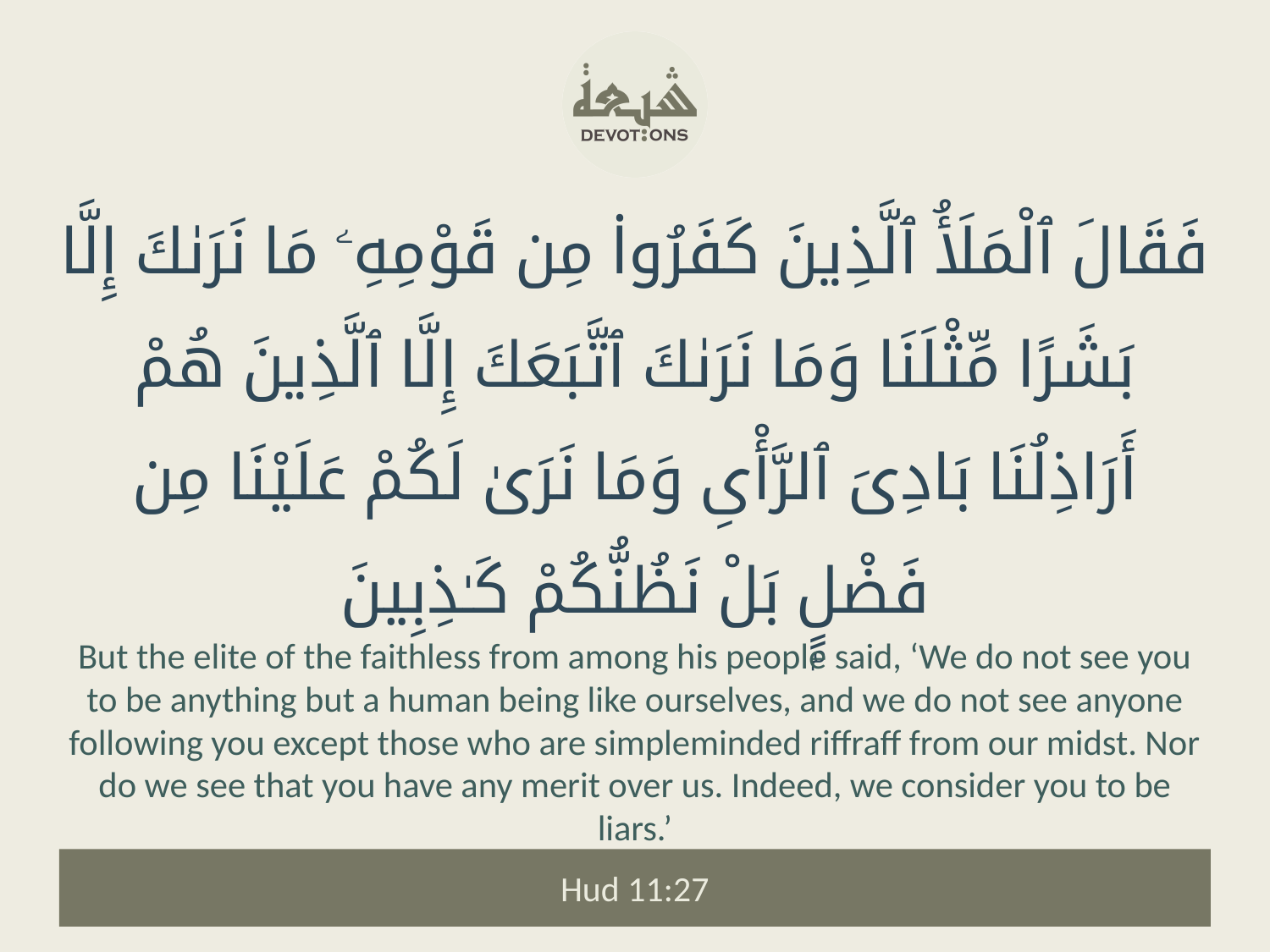

فَقَالَ ٱلْمَلَأُ ٱلَّذِينَ كَفَرُوا۟ مِن قَوْمِهِۦ مَا نَرَىٰكَ إِلَّا بَشَرًا مِّثْلَنَا وَمَا نَرَىٰكَ ٱتَّبَعَكَ إِلَّا ٱلَّذِينَ هُمْ أَرَاذِلُنَا بَادِىَ ٱلرَّأْىِ وَمَا نَرَىٰ لَكُمْ عَلَيْنَا مِن فَضْلٍۭ بَلْ نَظُنُّكُمْ كَـٰذِبِينَ
But the elite of the faithless from among his people said, ‘We do not see you to be anything but a human being like ourselves, and we do not see anyone following you except those who are simpleminded riffraff from our midst. Nor do we see that you have any merit over us. Indeed, we consider you to be liars.’
Hud 11:27